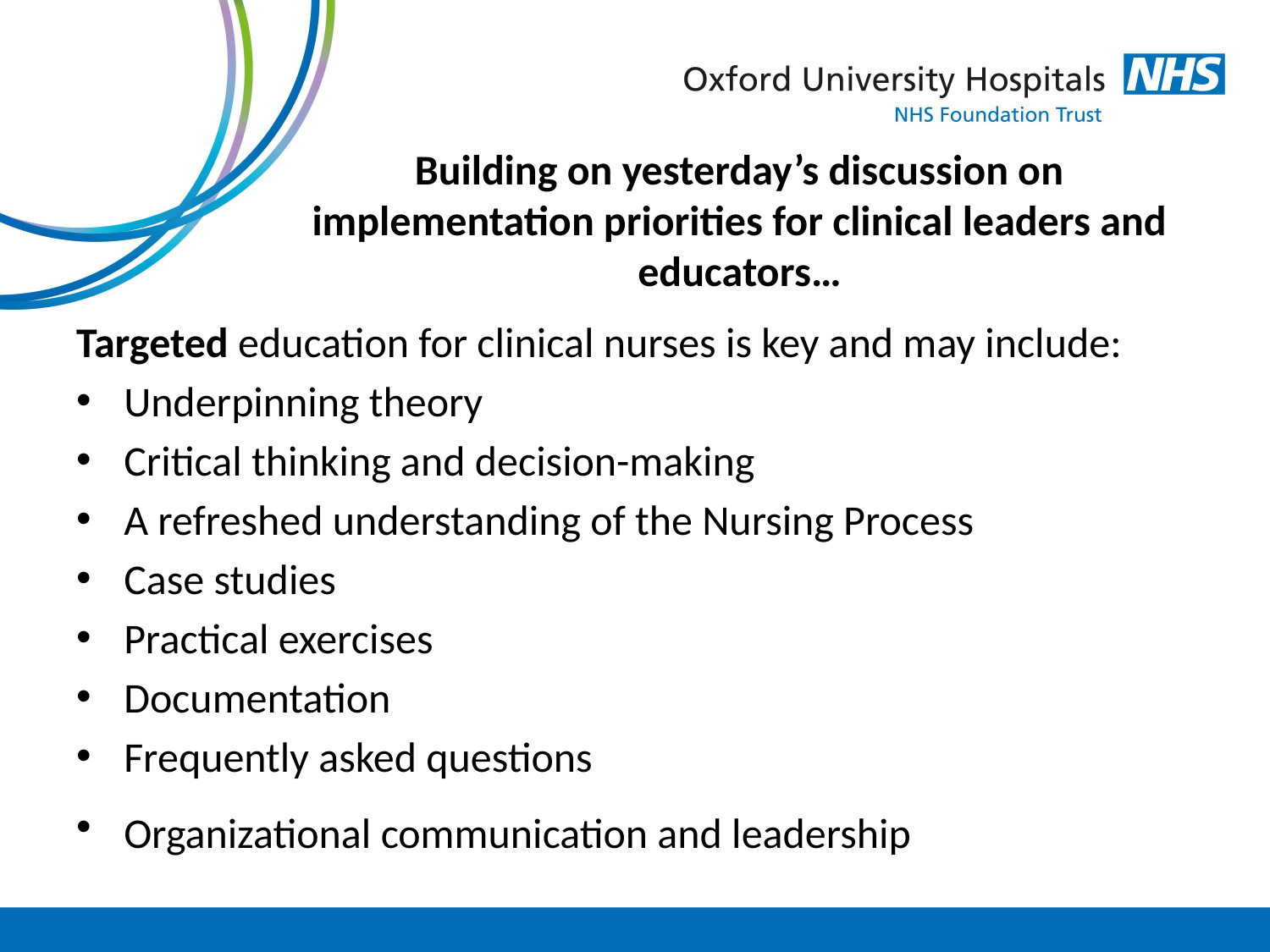

# Building on yesterday’s discussion on implementation priorities for clinical leaders and educators…
Targeted education for clinical nurses is key and may include:
Underpinning theory
Critical thinking and decision-making
A refreshed understanding of the Nursing Process
Case studies
Practical exercises
Documentation
Frequently asked questions
Organizational communication and leadership